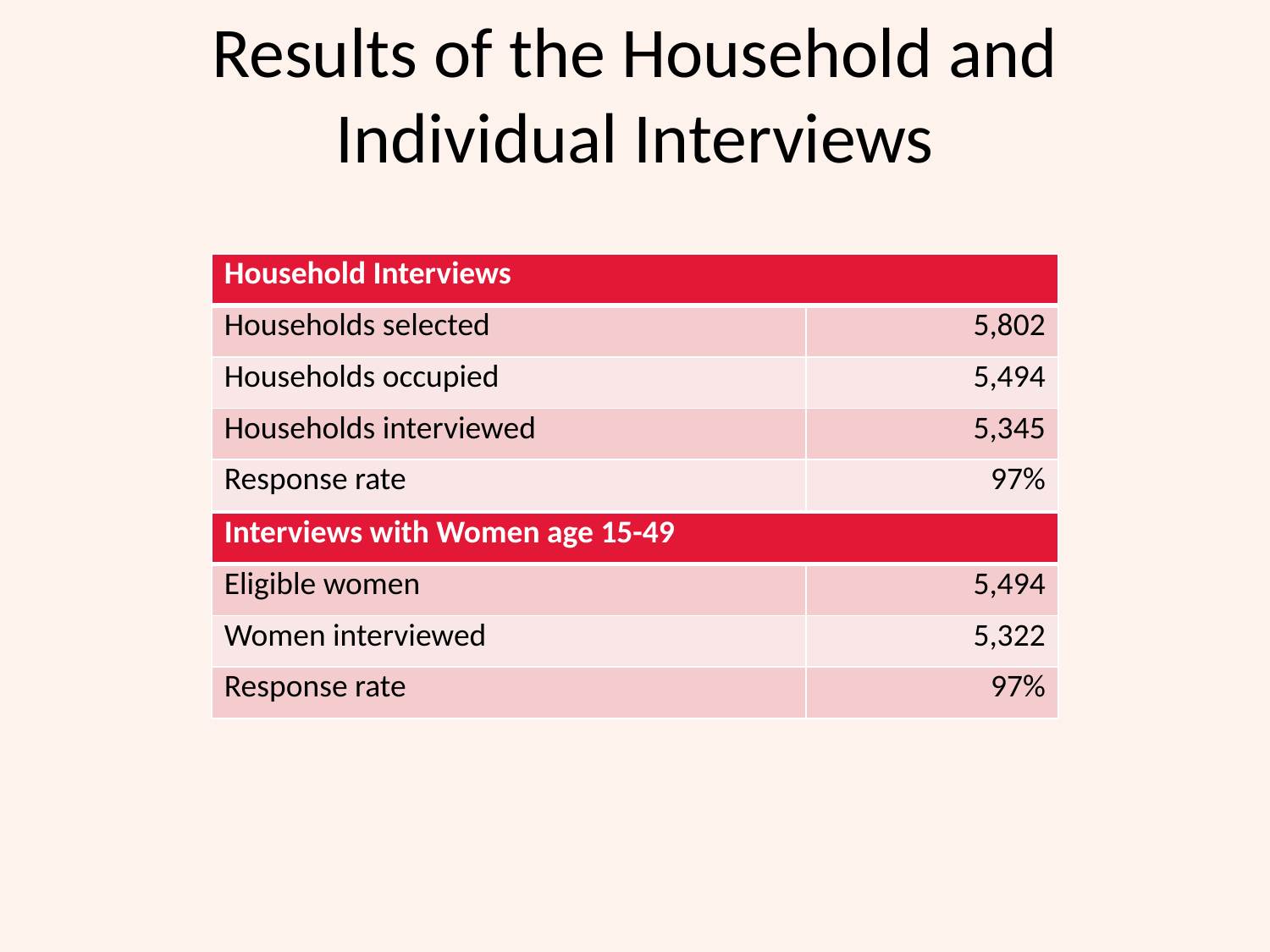

Results of the Household and Individual Interviews
| Household Interviews |  |
| --- | --- |
| Households selected | 5,802 |
| Households occupied | 5,494 |
| Households interviewed | 5,345 |
| Response rate | 97% |
| Interviews with Women age 15-49 |  |
| --- | --- |
| Eligible women | 5,494 |
| Women interviewed | 5,322 |
| Response rate | 97% |